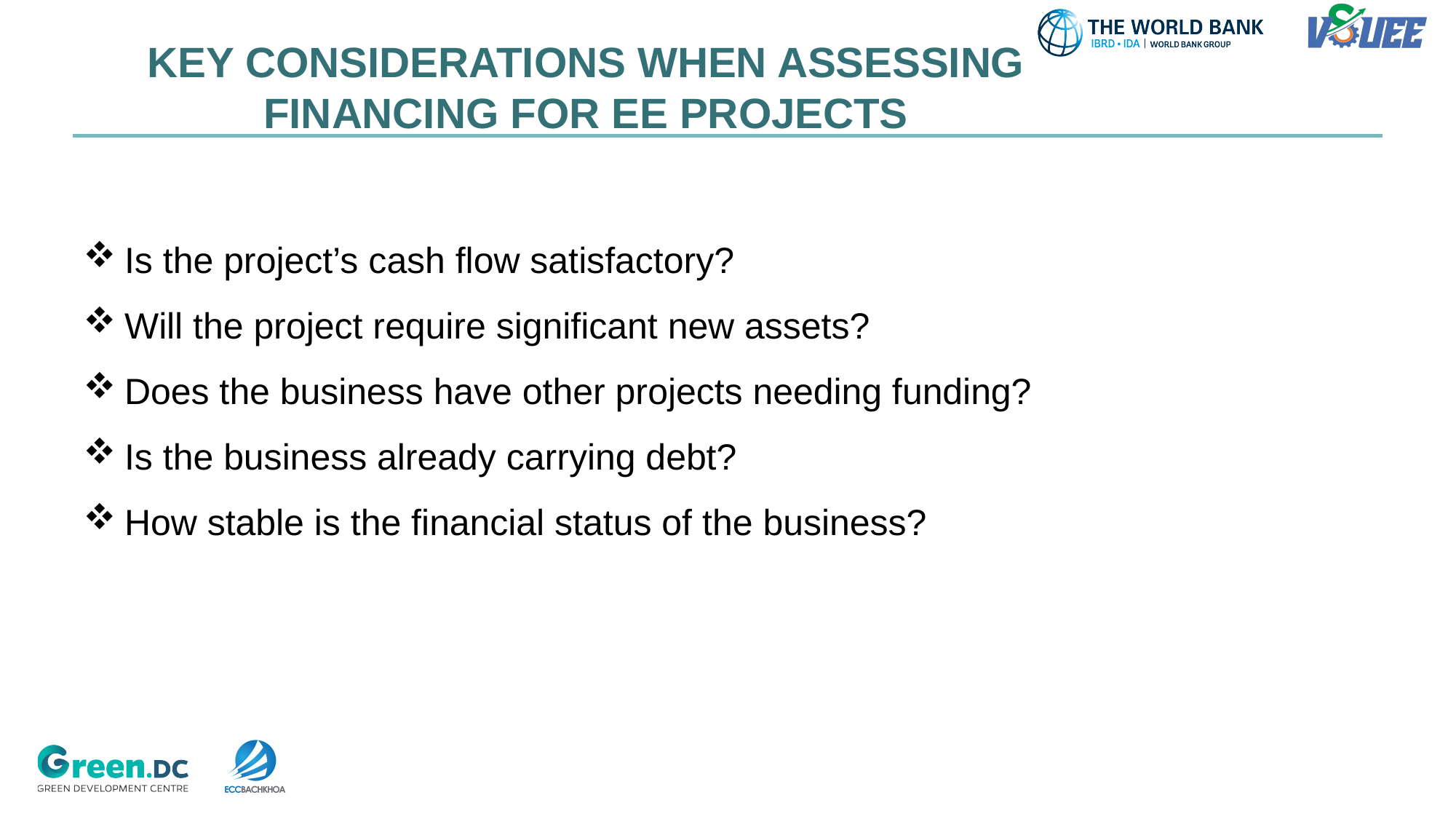

# KEY CONSIDERATIONS WHEN ASSESSING FINANCING FOR EE PROJECTS
Is the project’s cash flow satisfactory?
Will the project require significant new assets?
Does the business have other projects needing funding?
Is the business already carrying debt?
How stable is the financial status of the business?